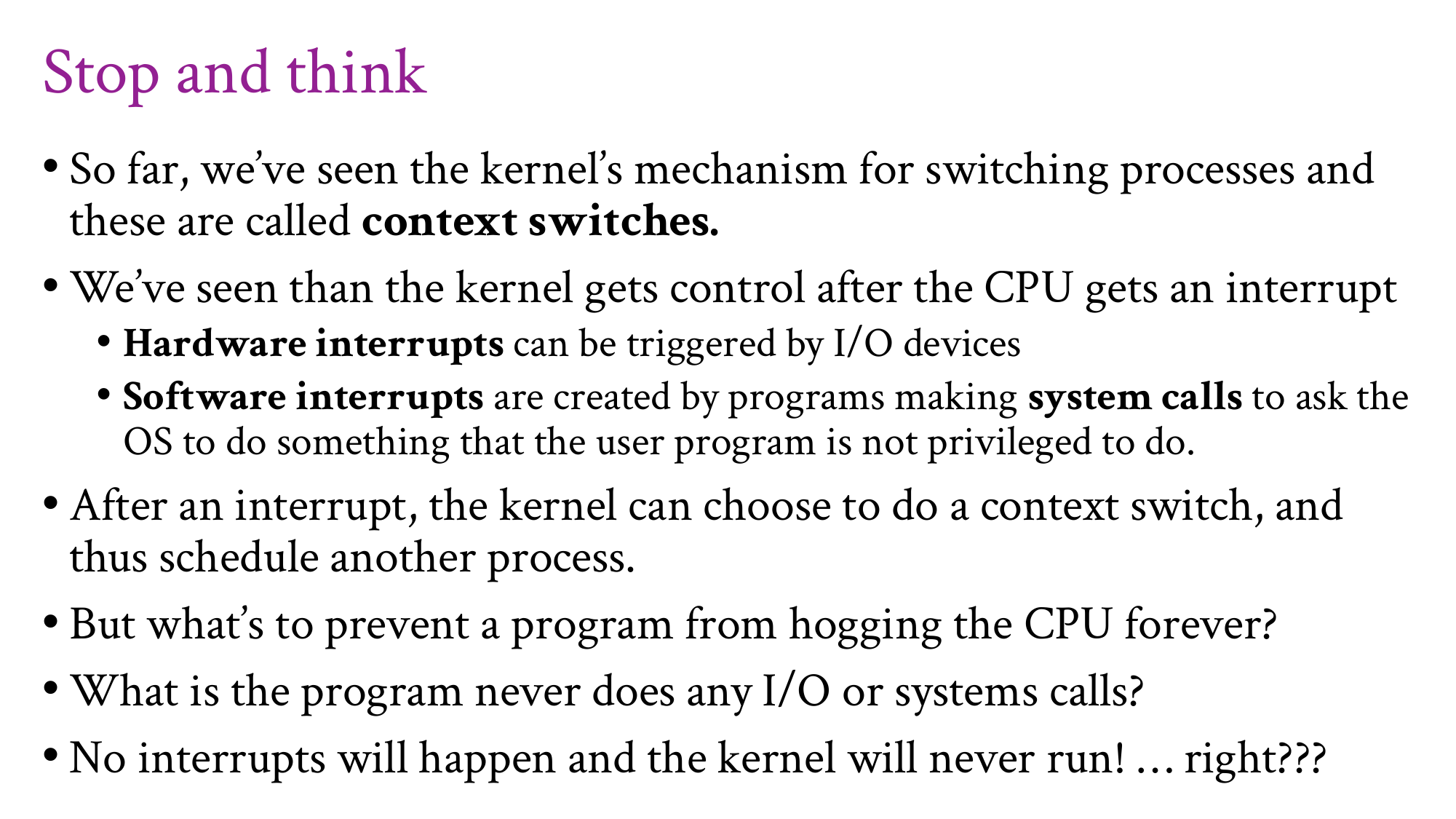

# Stop and think
So far, we’ve seen the kernel’s mechanism for switching processes and these are called context switches.
We’ve seen than the kernel gets control after the CPU gets an interrupt
Hardware interrupts can be triggered by I/O devices
Software interrupts are created by programs making system calls to ask the OS to do something that the user program is not privileged to do.
After an interrupt, the kernel can choose to do a context switch, and thus schedule another process.
But what’s to prevent a program from hogging the CPU forever?
What is the program never does any I/O or systems calls?
No interrupts will happen and the kernel will never run! … right???